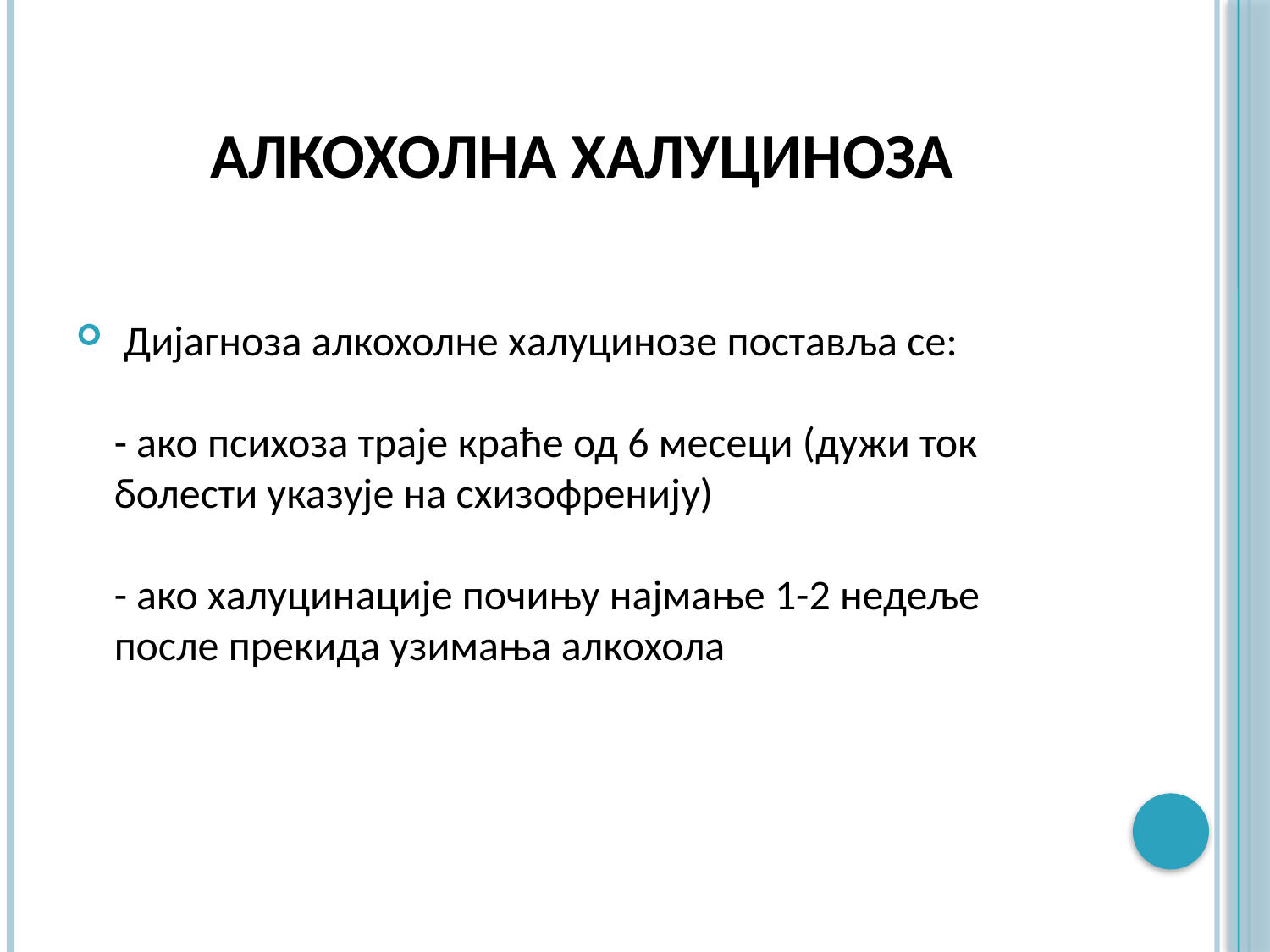

# Алкохолна халуциноза
 Дијагноза алкохолне халуцинозе поставља се:
- ако психоза траје краће од 6 месеци (дужи ток болести указује на схизофренију)
- ако халуцинације почињу најмање 1-2 недеље после прекида узимања алкохола